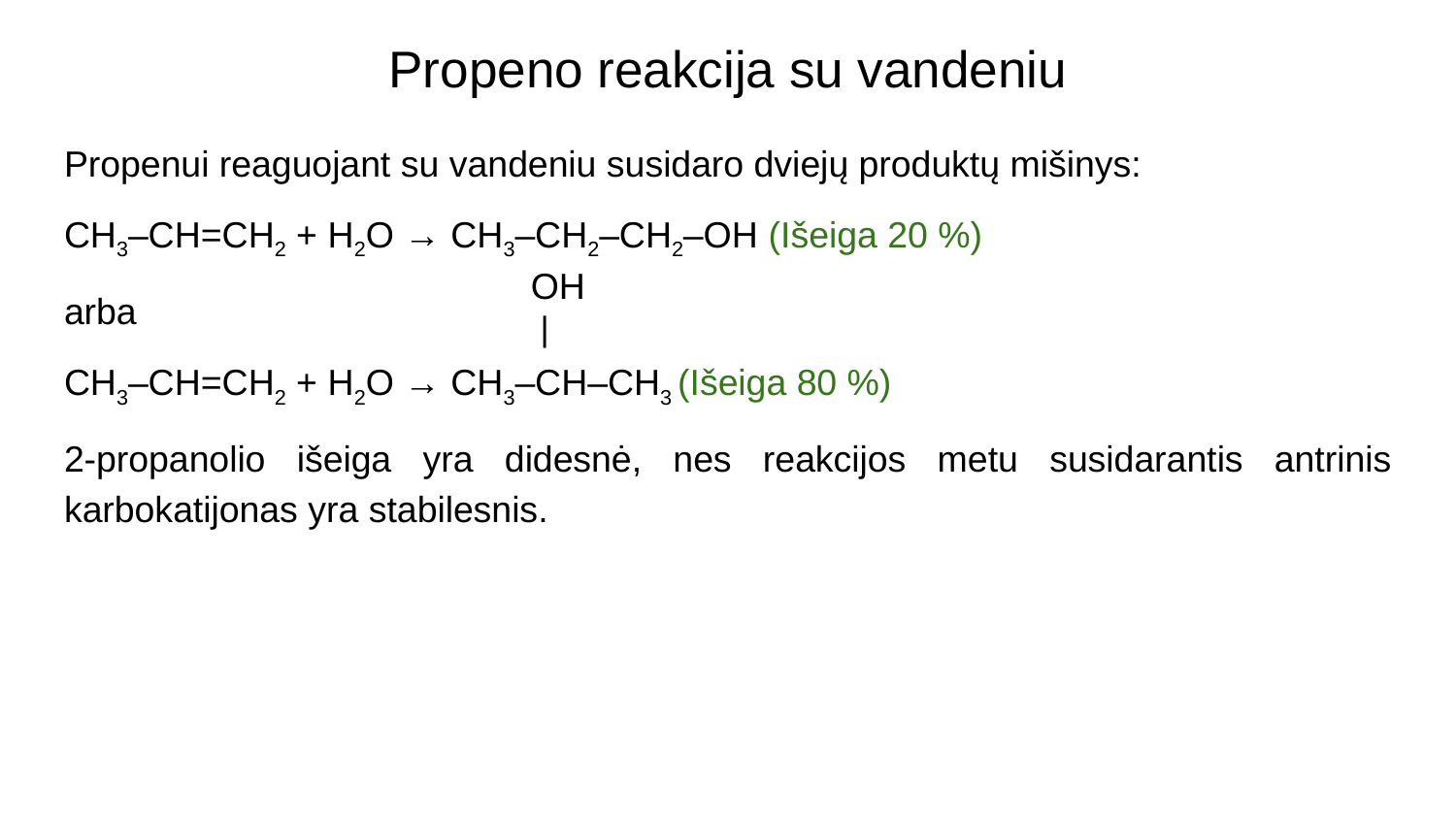

# Propеno reakcija su vandeniu
Propenui reaguojant su vandeniu susidaro dviejų produktų mišinys:
CH3–CH=CH2 + H2O → CH3–CH2–CH2–OH (Išeiga 20 %)
arba
CH3–CH=CH2 + H2O → CH3–CH–CH3 (Išeiga 80 %)
2-propanolio išeiga yra didesnė, nes reakcijos metu susidarantis antrinis karbokatijonas yra stabilesnis.
ОH
 |